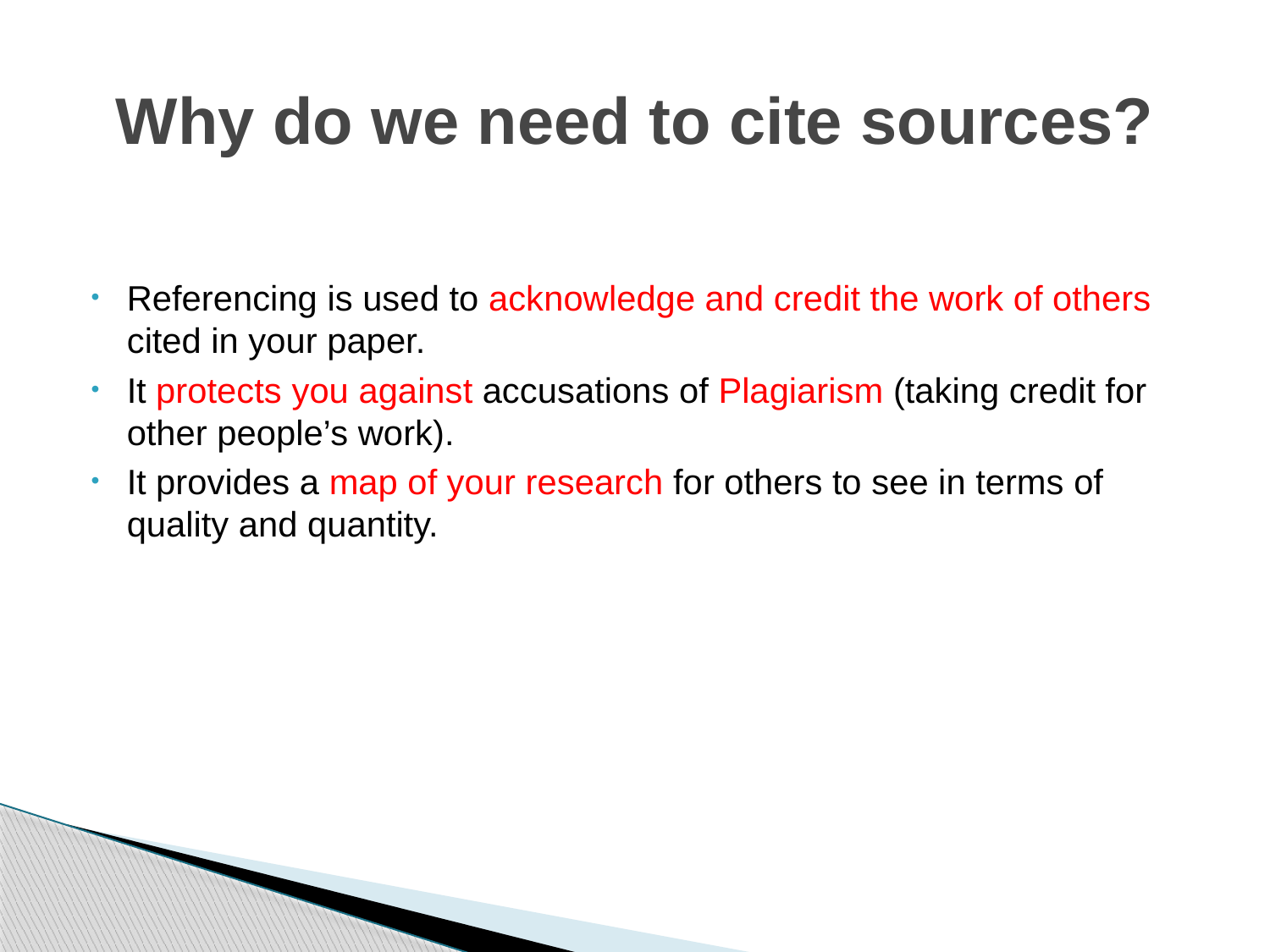

# Why do we need to cite sources?

Referencing is used to acknowledge and credit the work of others cited in your paper.
It protects you against accusations of Plagiarism (taking credit for other people’s work).
It provides a map of your research for others to see in terms of quality and quantity.